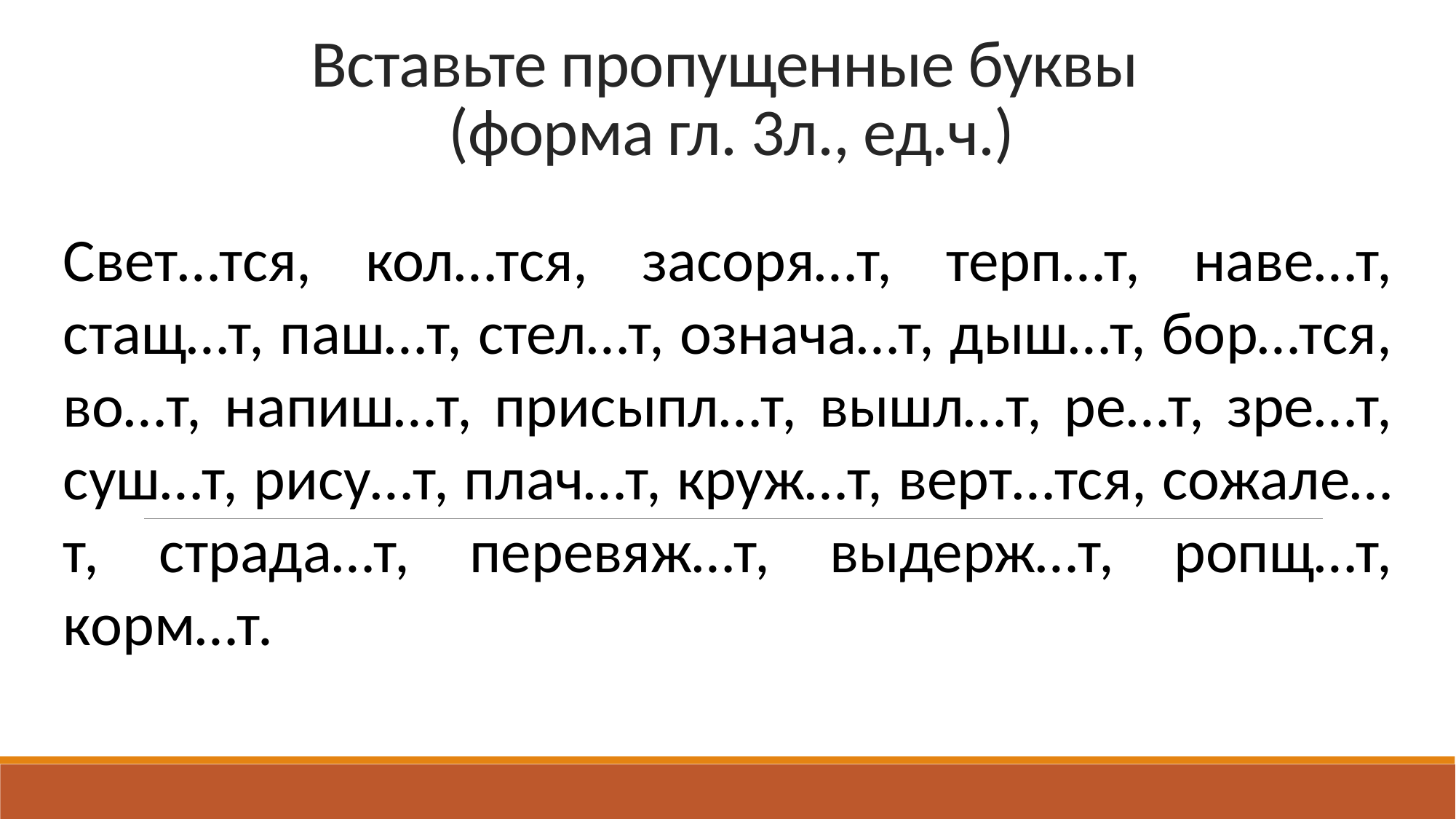

# Вставьте пропущенные буквы (форма гл. 3л., ед.ч.)

Свет…тся, кол…тся, засоря…т, терп…т, наве…т, стащ…т, паш…т, стел…т, означа…т, дыш…т, бор…тся, во…т, напиш…т, присыпл…т, вышл…т, ре…т, зре…т, суш…т, рису…т, плач…т, круж…т, верт…тся, сожале…т, страда…т, перевяж…т, выдерж…т, ропщ…т, корм…т.